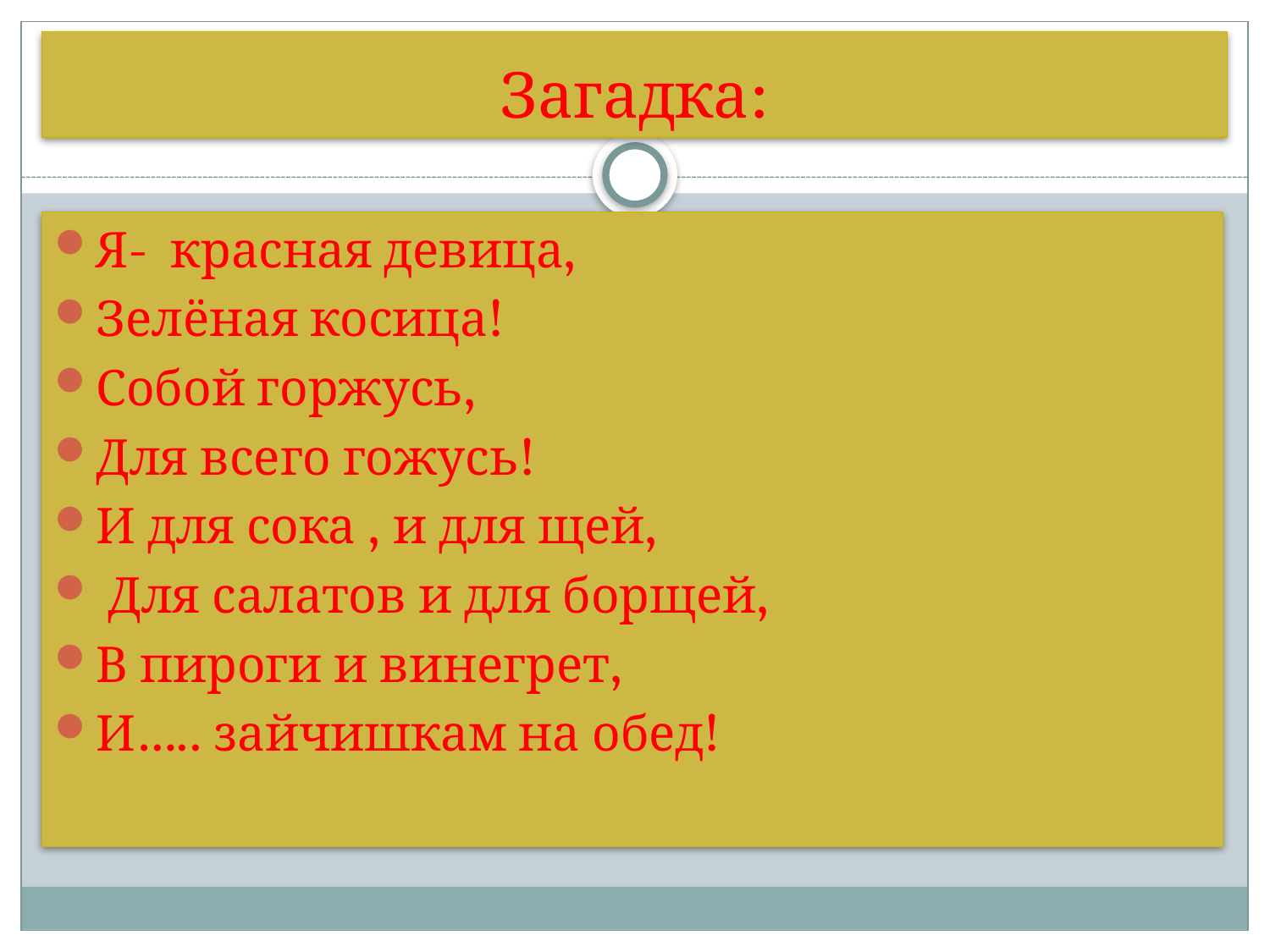

# Загадка:
Я-  красная девица,
Зелёная косица!
Собой горжусь,
Для всего гожусь!
И для сока , и для щей,
 Для салатов и для борщей,
В пироги и винегрет,
И….. зайчишкам на обед!